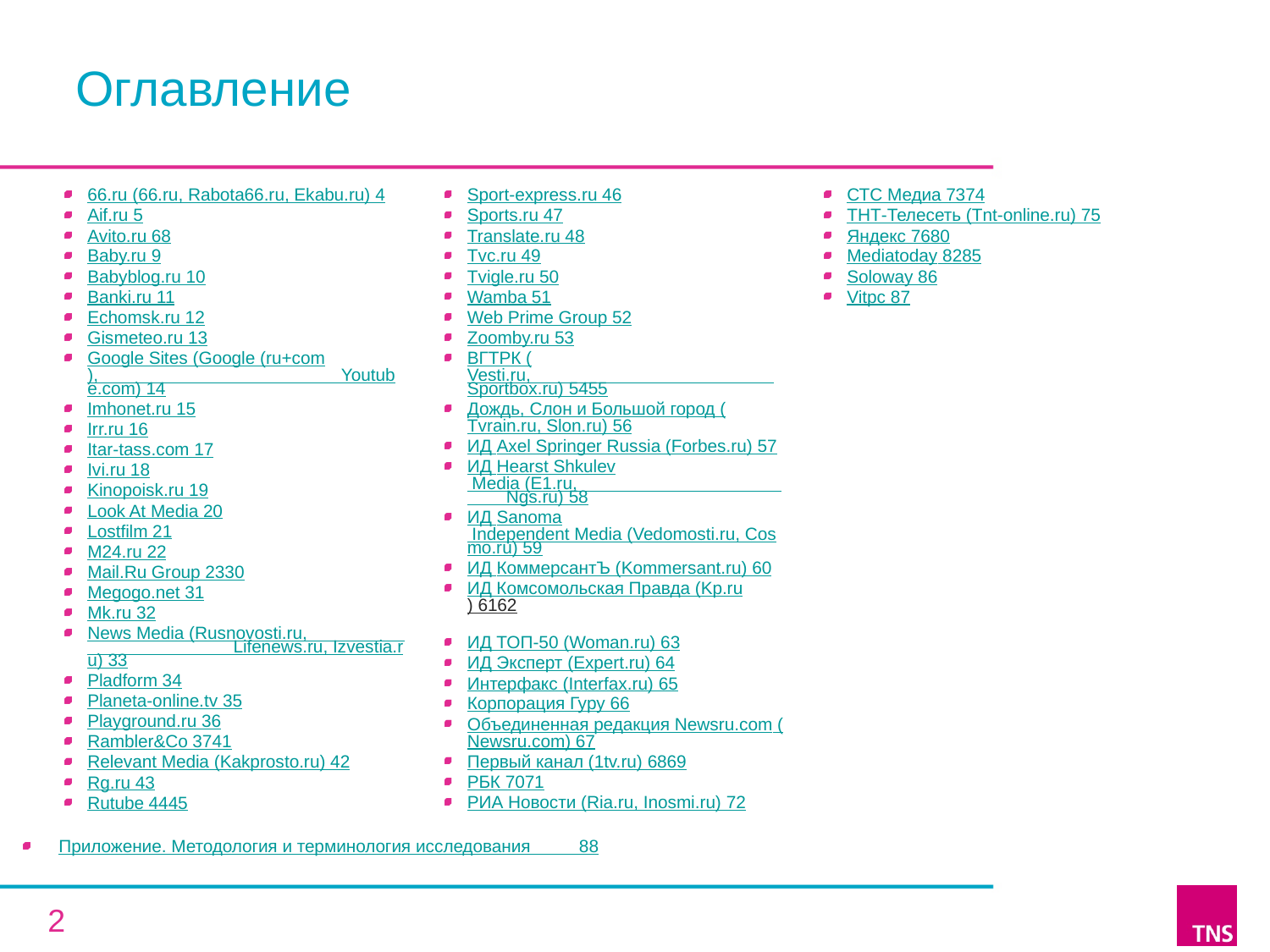

Оглавление
66.ru (66.ru, Rabota66.ru, Ekabu.ru) 	4
Aif.ru 	5
Avito.ru 	6­8
Baby.ru 	9
Babyblog.ru 	10
Banki.ru 	11
Echomsk.ru 	12
Gismeteo.ru 	13
Google Sites (Google (ru+com),                                                  Youtube.com) 	14
Imhonet.ru 	15
Irr.ru 	16
Itar-tass.com 	17
Ivi.ru 	18
Kinopoisk.ru 	19
Look At Media 	20
Lostfilm 	21
M24.ru 	22
Mail.Ru Group 	23­30
Megogo.net 	31
Mk.ru 	32
News Media (Rusnovosti.ru,                                                  Lifenews.ru, Izvestia.ru) 	33
Pladform 	34
Planeta-online.tv 	35
Playground.ru 	36
Rambler&Co 	37­41
Relevant Media (Kakprosto.ru) 	42
Rg.ru 	43
Rutube 	44­45
Sport-express.ru 	46
Sports.ru 	47
Translate.ru 	48
Tvc.ru 	49
Tvigle.ru 	50
Wamba 	51
Web Prime Group 	52
Zoomby.ru 	53
ВГТРК (Vesti.ru,                                                  Sportbox.ru) 	54­55
Дождь, Слон и Большой город (Tvrain.ru, Slon.ru) 	56
ИД Axel Springer Russia (Forbes.ru) 	57
ИД Hearst Shkulev Media (E1.ru,                                                  Ngs.ru) 	58
ИД Sanoma Independent Media (Vedomosti.ru, Cosmo.ru) 	59
ИД КоммерсантЪ (Kommersant.ru) 	60
ИД Комсомольская Правда (Kp.ru) 61­62
ИД ТОП-50 (Woman.ru) 	63
ИД Эксперт (Expert.ru) 	64
Интерфакс (Interfax.ru) 	65
Корпорация Гуру 	66
Объединенная редакция Newsru.com (Newsru.com) 	67
Первый канал (1tv.ru) 	68­69
РБК 	70­71
РИА Новости (Ria.ru, Inosmi.ru) 	72
СТС Медиа 	73­74
ТНТ-Телесеть (Tnt-online.ru) 	75
Яндекс 	76­80
Mediatoday 	82­85
Soloway 	86
Vitpc 	87

Приложение. Методология и терминология исследования          88

2